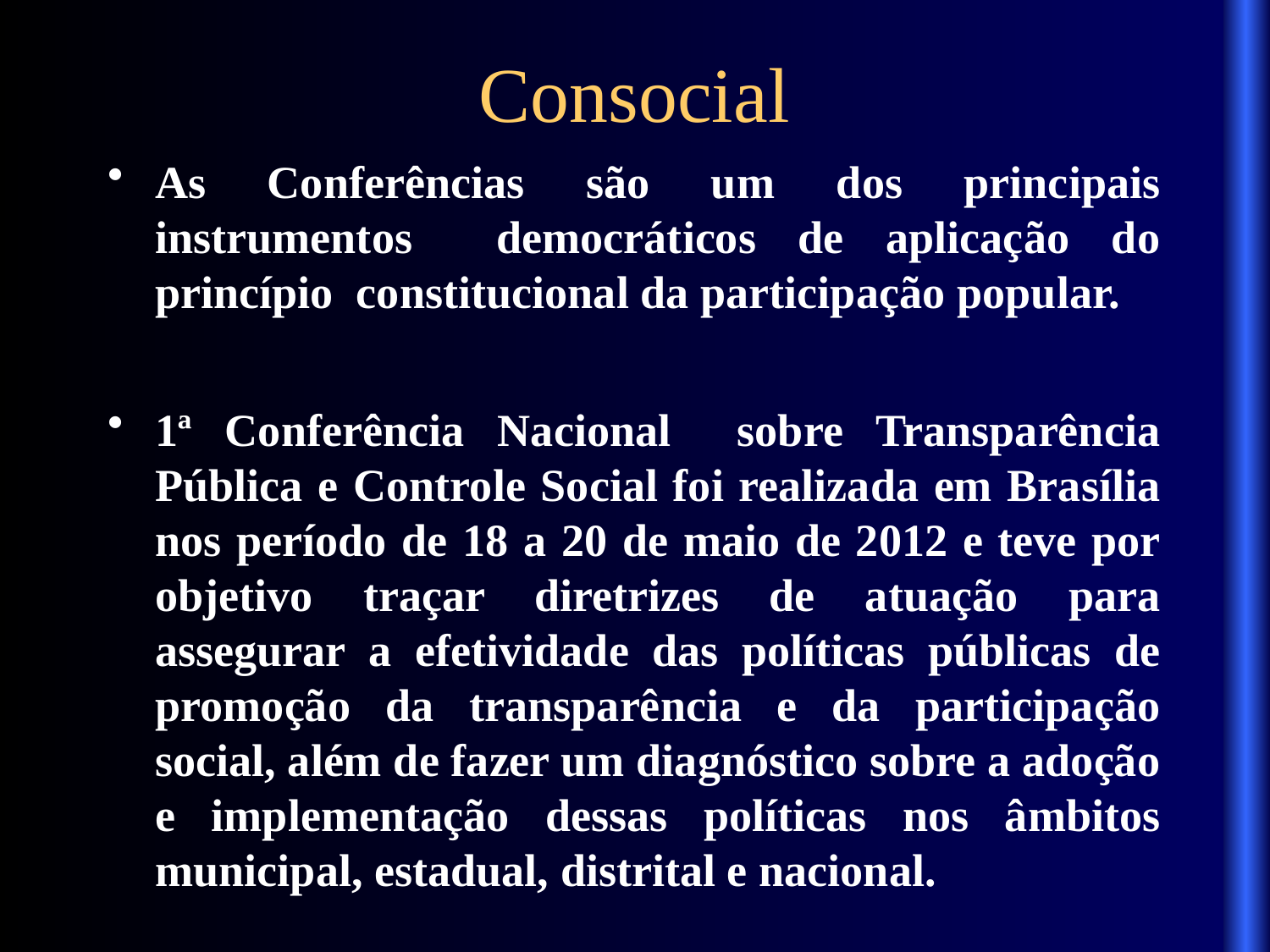

# Consocial
As Conferências são um dos principais instrumentos  democráticos de aplicação do princípio  constitucional da participação popular.

1ª Conferência Nacional  sobre Transparência Pública e Controle Social foi realizada em Brasília nos período de 18 a 20 de maio de 2012 e teve por objetivo traçar diretrizes de atuação para assegurar a efetividade das políticas públicas de promoção da transparência e da participação social, além de fazer um diagnóstico sobre a adoção e implementação dessas políticas nos âmbitos municipal, estadual, distrital e nacional.